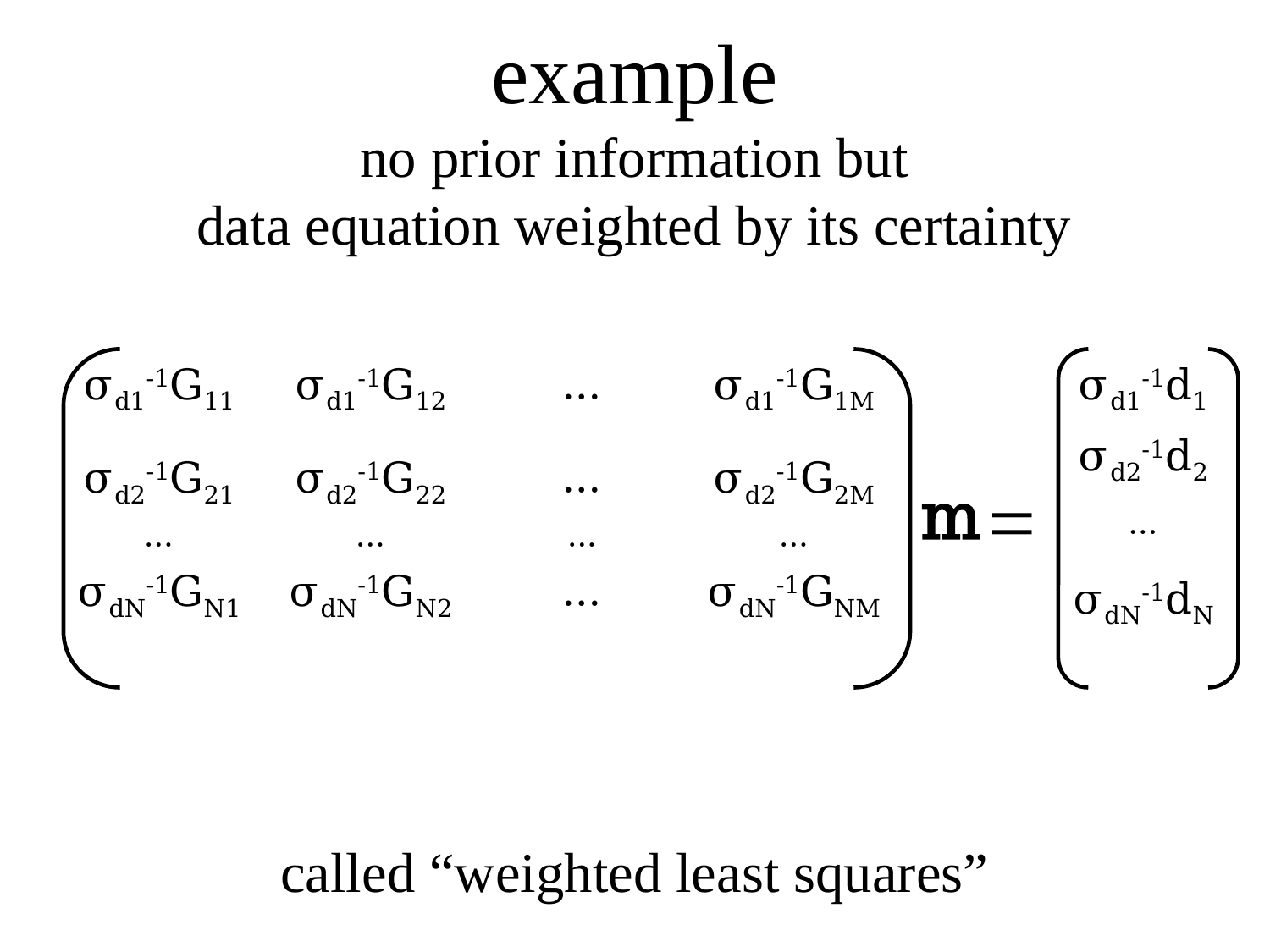

# example no prior information but data equation weighted by its certainty

| σd1-1G11 | σd1-1G12 | … | σd1-1G1M |
| --- | --- | --- | --- |
| σd2-1G21 | σd2-1G22 | … | σd2-1G2M |
| … | … | … | … |
| σdN-1GN1 | σdN-1GN2 | … | σdN-1GNM |
| σd1-1d1 |
| --- |
| σd2-1d2 |
| … |
| σdN-1dN |
=
m
called “weighted least squares”